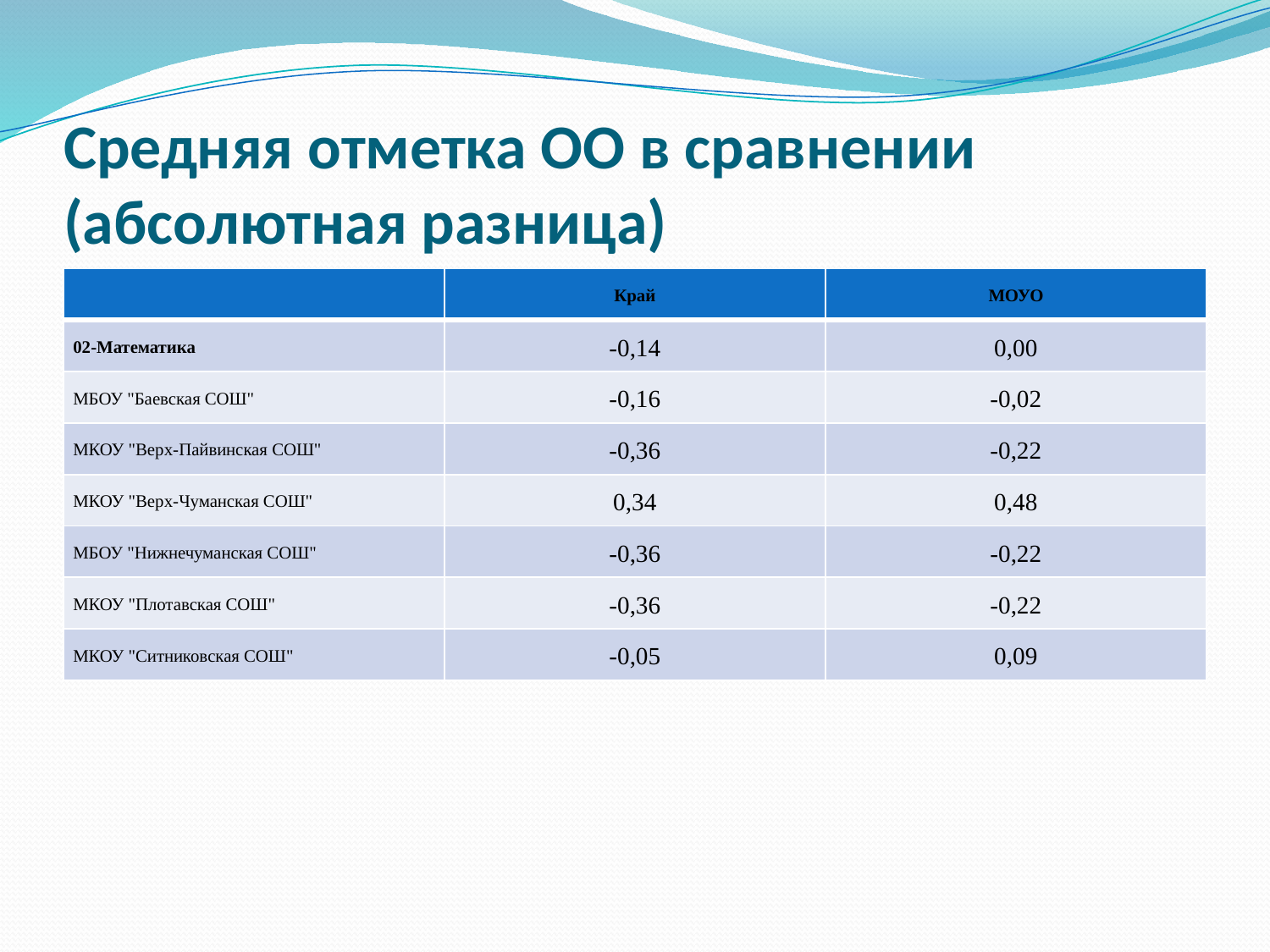

# Cредняя отметка ОО в сравнении (абсолютная разница)
|  | Край | МОУО |
| --- | --- | --- |
| 02-Математика | -0,14 | 0,00 |
| МБОУ "Баевская СОШ" | -0,16 | -0,02 |
| МКОУ "Верх-Пайвинская СОШ" | -0,36 | -0,22 |
| МКОУ "Верх-Чуманская СОШ" | 0,34 | 0,48 |
| МБОУ "Нижнечуманская СОШ" | -0,36 | -0,22 |
| МКОУ "Плотавская СОШ" | -0,36 | -0,22 |
| МКОУ "Ситниковская СОШ" | -0,05 | 0,09 |